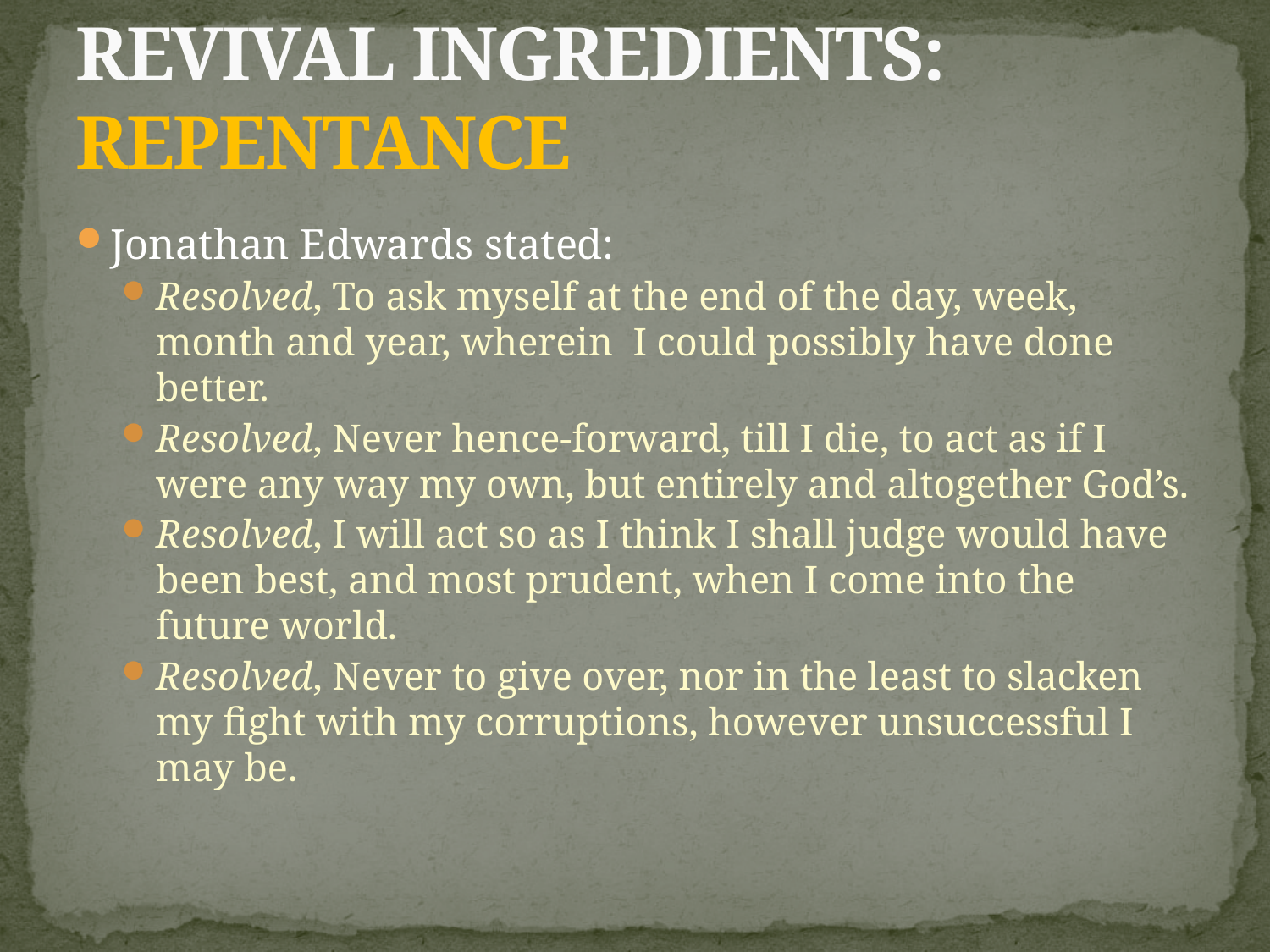

# Revival Ingredients: Repentance
Jonathan Edwards stated:
Resolved, To ask myself at the end of the day, week, month and year, wherein  I could possibly have done better.
Resolved, Never hence-forward, till I die, to act as if I were any way my own, but entirely and altogether God’s.
Resolved, I will act so as I think I shall judge would have been best, and most prudent, when I come into the future world.
Resolved, Never to give over, nor in the least to slacken my fight with my corruptions, however unsuccessful I may be.